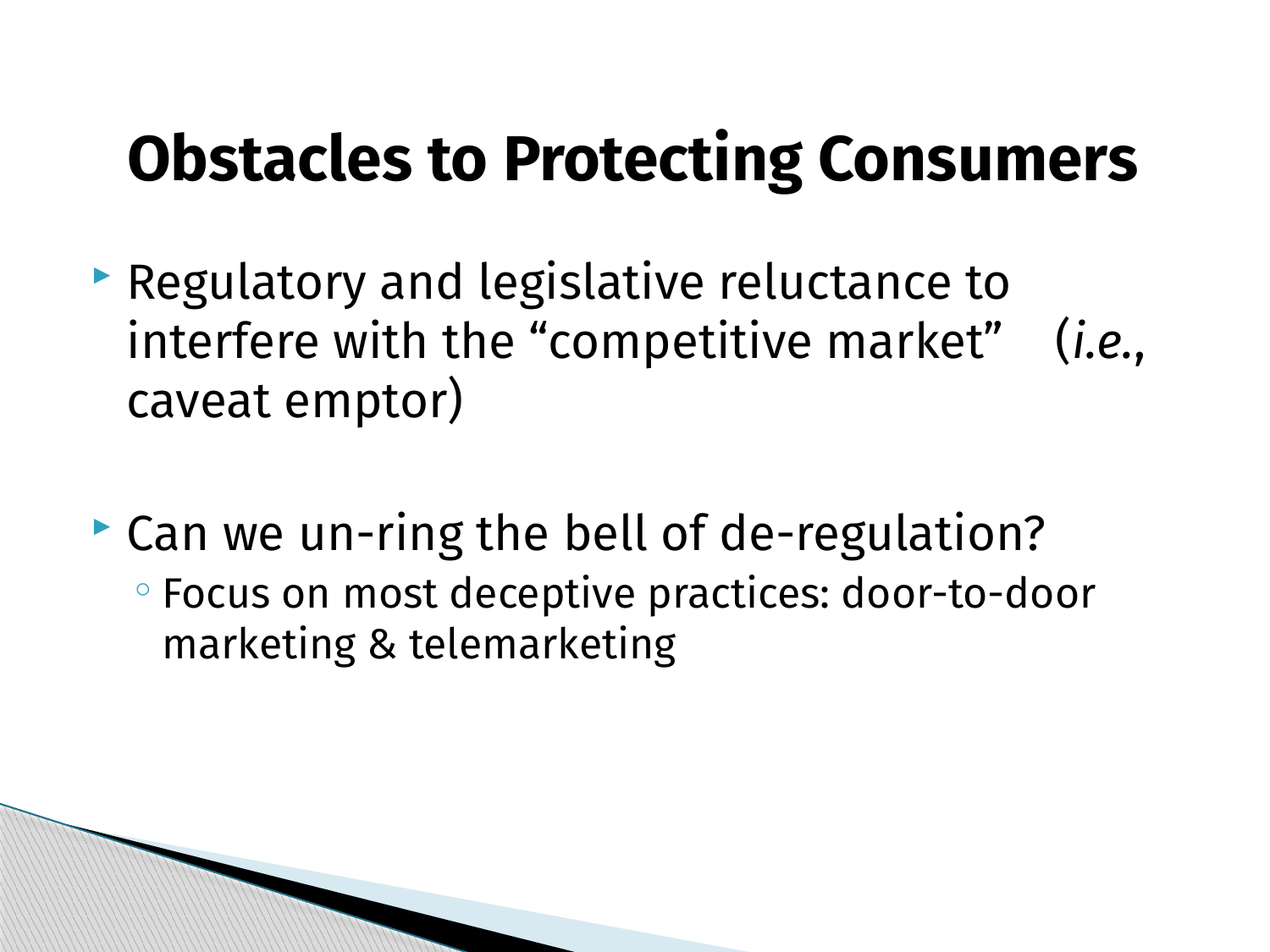

# Obstacles to Protecting Consumers

Regulatory and legislative reluctance to interfere with the “competitive market”    (i.e., caveat emptor)

Can we un-ring the bell of de-regulation?
Focus on most deceptive practices: door-to-door marketing & telemarketing